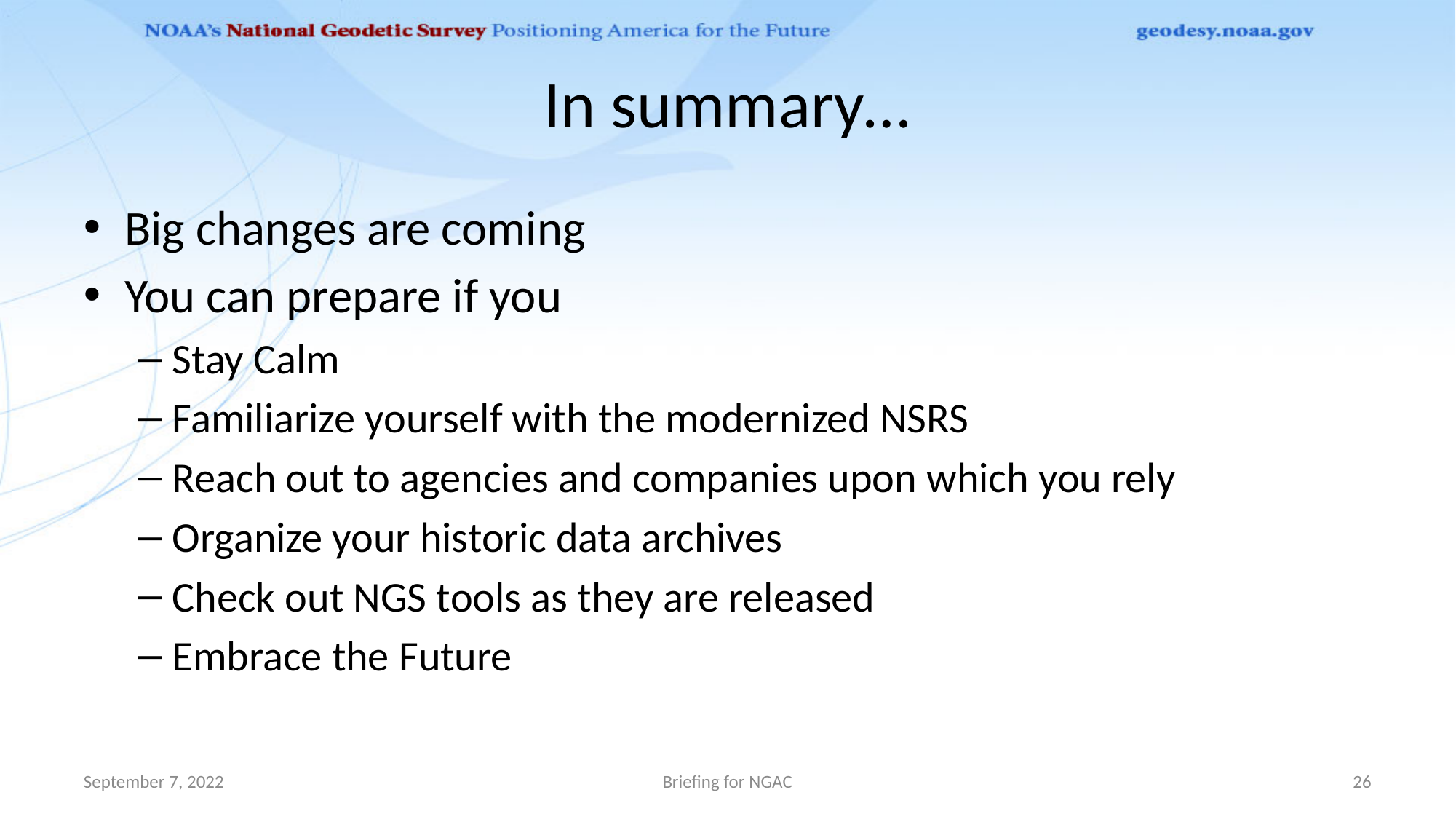

# In summary…
Big changes are coming
You can prepare if you
Stay Calm
Familiarize yourself with the modernized NSRS
Reach out to agencies and companies upon which you rely
Organize your historic data archives
Check out NGS tools as they are released
Embrace the Future

September 7, 2022
Briefing for NGAC
26